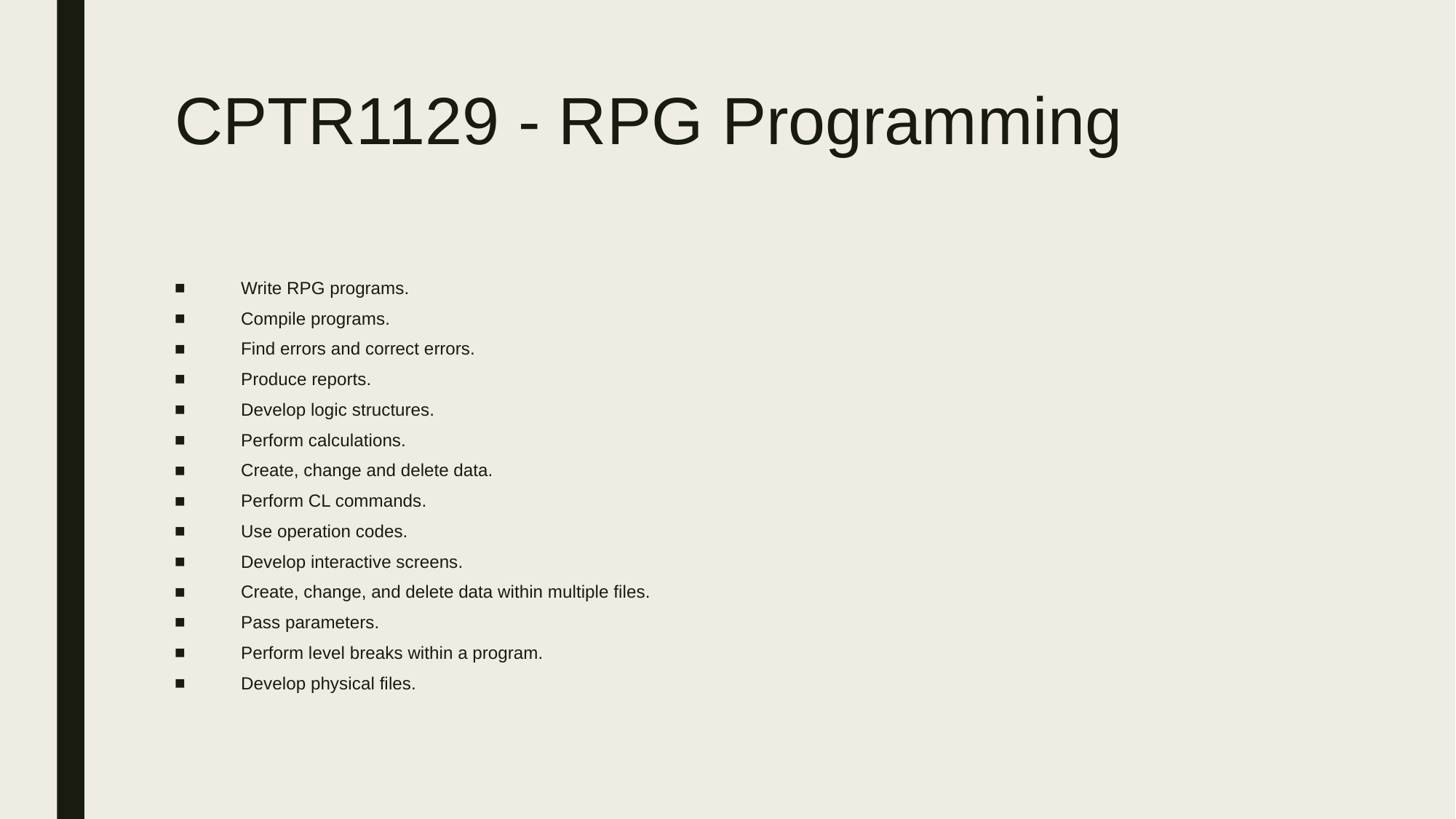

# CPTR1129 - RPG Programming
Write RPG programs.
Compile programs.
Find errors and correct errors.
Produce reports.
Develop logic structures.
Perform calculations.
Create, change and delete data.
Perform CL commands.
Use operation codes.
Develop interactive screens.
Create, change, and delete data within multiple files.
Pass parameters.
Perform level breaks within a program.
Develop physical files.